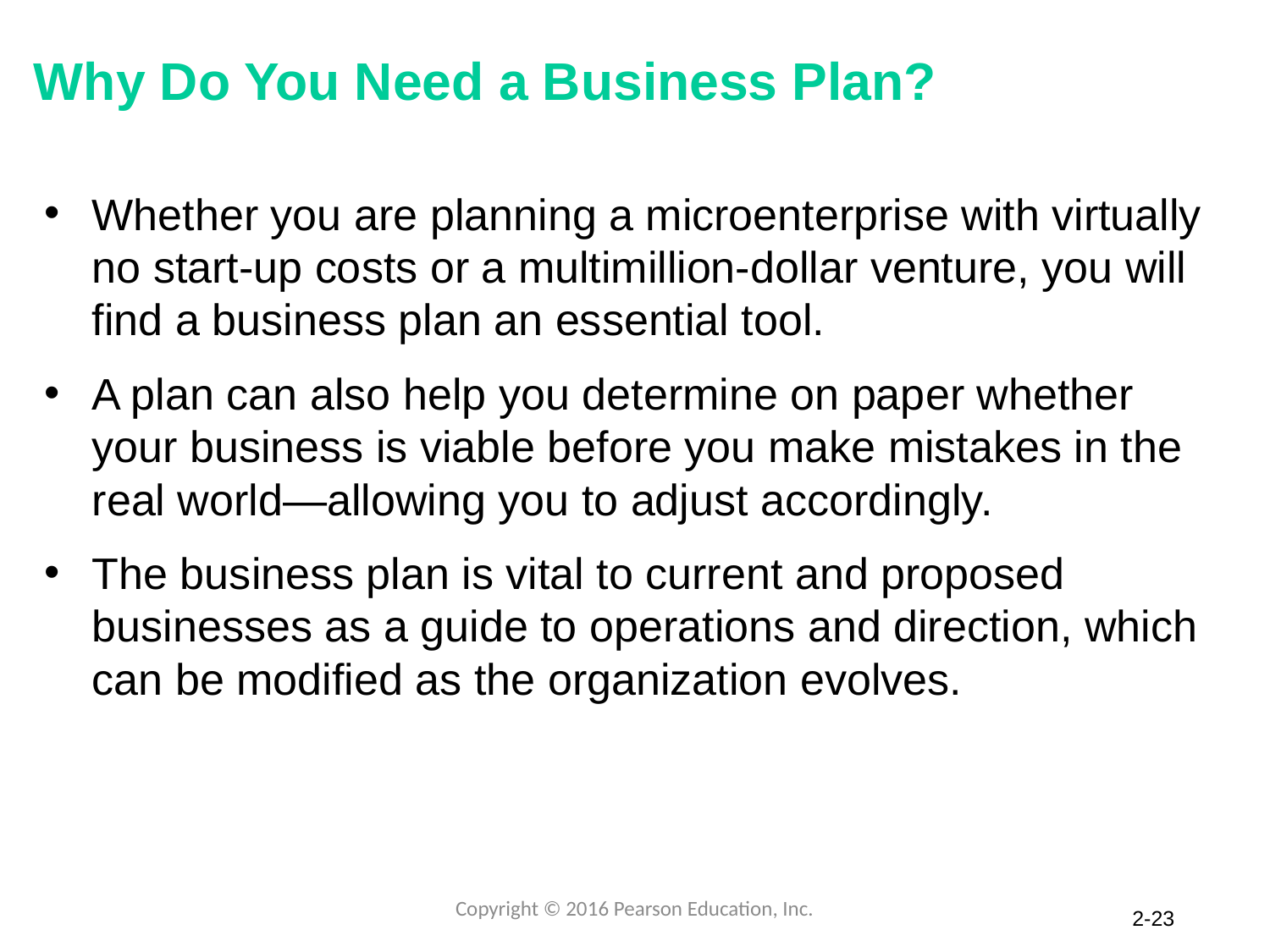

# Why Do You Need a Business Plan?
Whether you are planning a microenterprise with virtually no start-up costs or a multimillion-dollar venture, you will find a business plan an essential tool.

A plan can also help you determine on paper whether your business is viable before you make mistakes in the real world—allowing you to adjust accordingly.

The business plan is vital to current and proposed businesses as a guide to operations and direction, which can be modified as the organization evolves.
Copyright © 2016 Pearson Education, Inc.